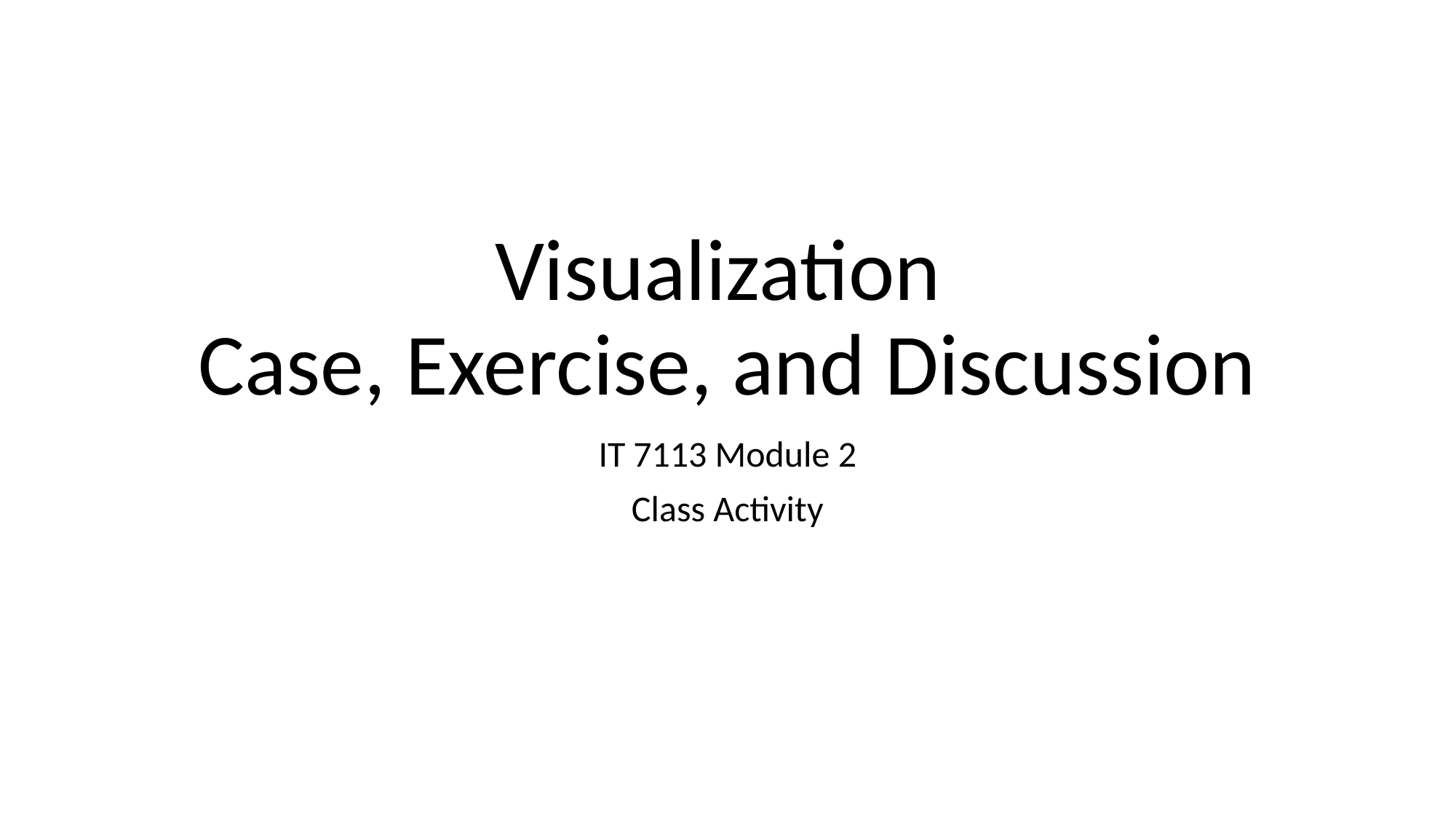

# Visualization Case, Exercise, and Discussion
IT 7113 Module 2
Class Activity